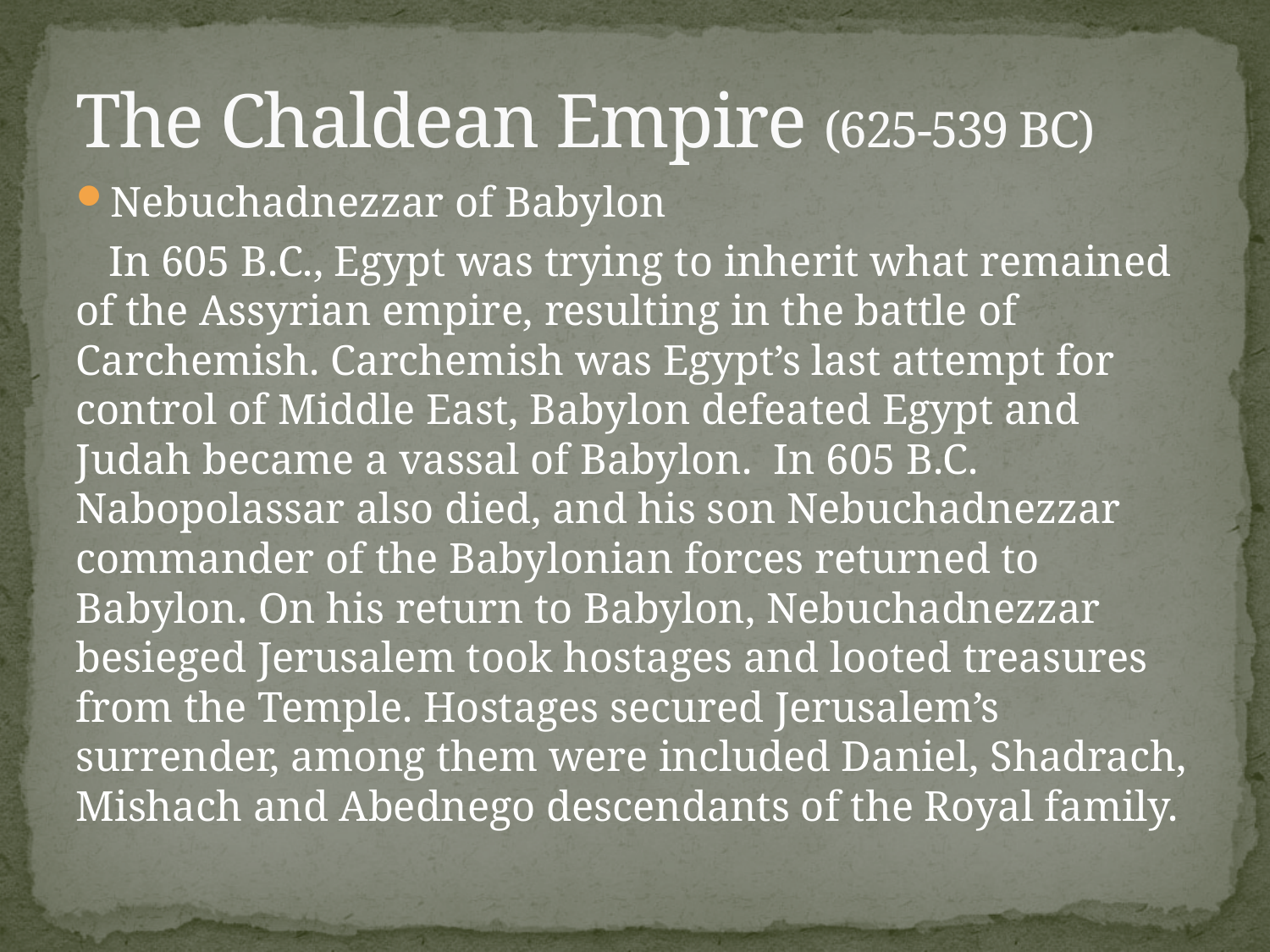

# The Chaldean Empire (625-539 BC)
Nebuchadnezzar of Babylon
   In 605 B.C., Egypt was trying to inherit what remained of the Assyrian empire, resulting in the battle of Carchemish. Carchemish was Egypt’s last attempt for control of Middle East, Babylon defeated Egypt and Judah became a vassal of Babylon.  In 605 B.C. Nabopolassar also died, and his son Nebuchadnezzar commander of the Babylonian forces returned to Babylon. On his return to Babylon, Nebuchadnezzar besieged Jerusalem took hostages and looted treasures from the Temple. Hostages secured Jerusalem’s surrender, among them were included Daniel, Shadrach, Mishach and Abednego descendants of the Royal family.